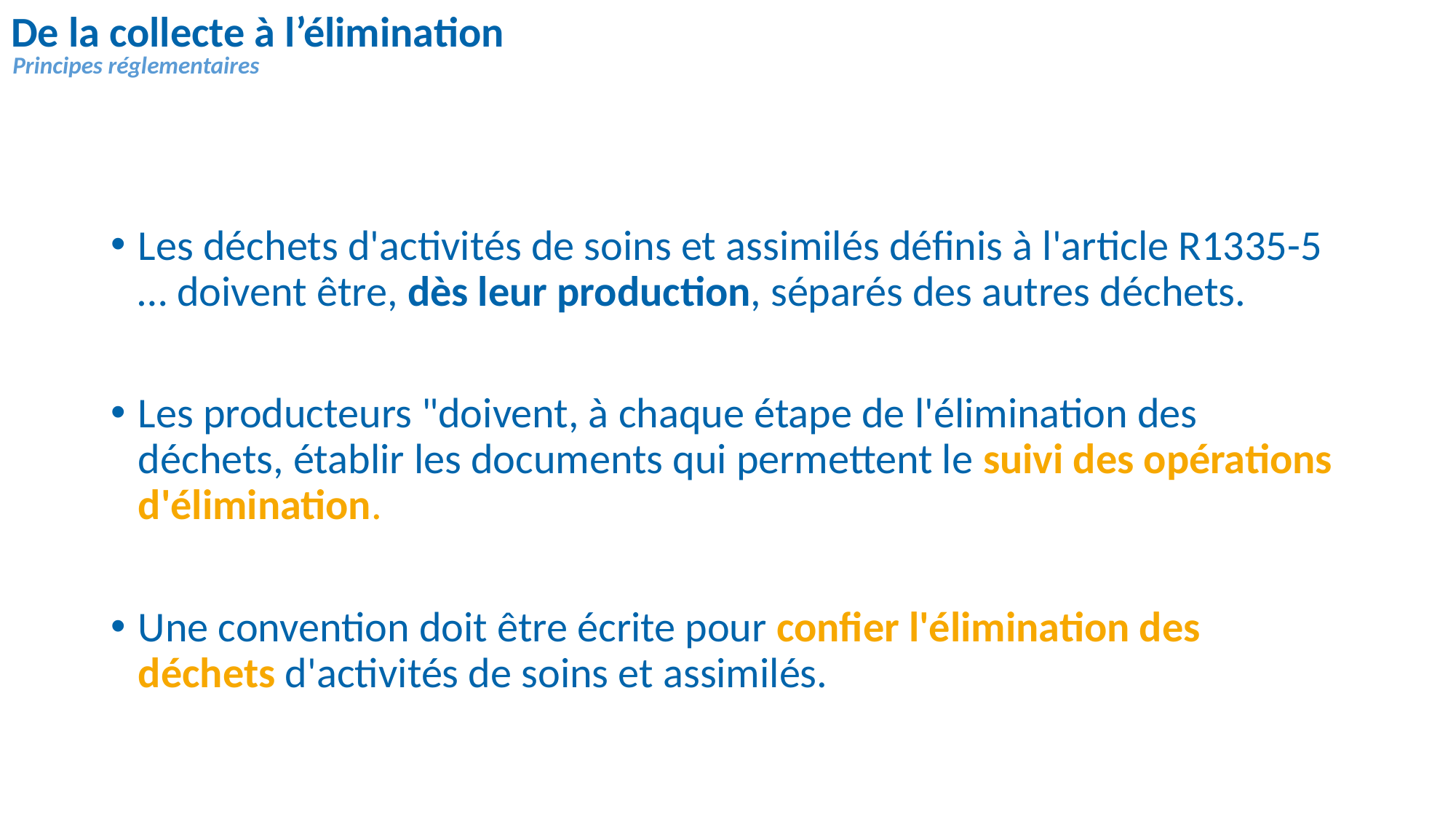

# De la collecte à l’élimination
Principes réglementaires
Les déchets d'activités de soins et assimilés définis à l'article R1335-5 … doivent être, dès leur production, séparés des autres déchets.

Les producteurs "doivent, à chaque étape de l'élimination des déchets, établir les documents qui permettent le suivi des opérations d'élimination.

Une convention doit être écrite pour confier l'élimination des déchets d'activités de soins et assimilés.